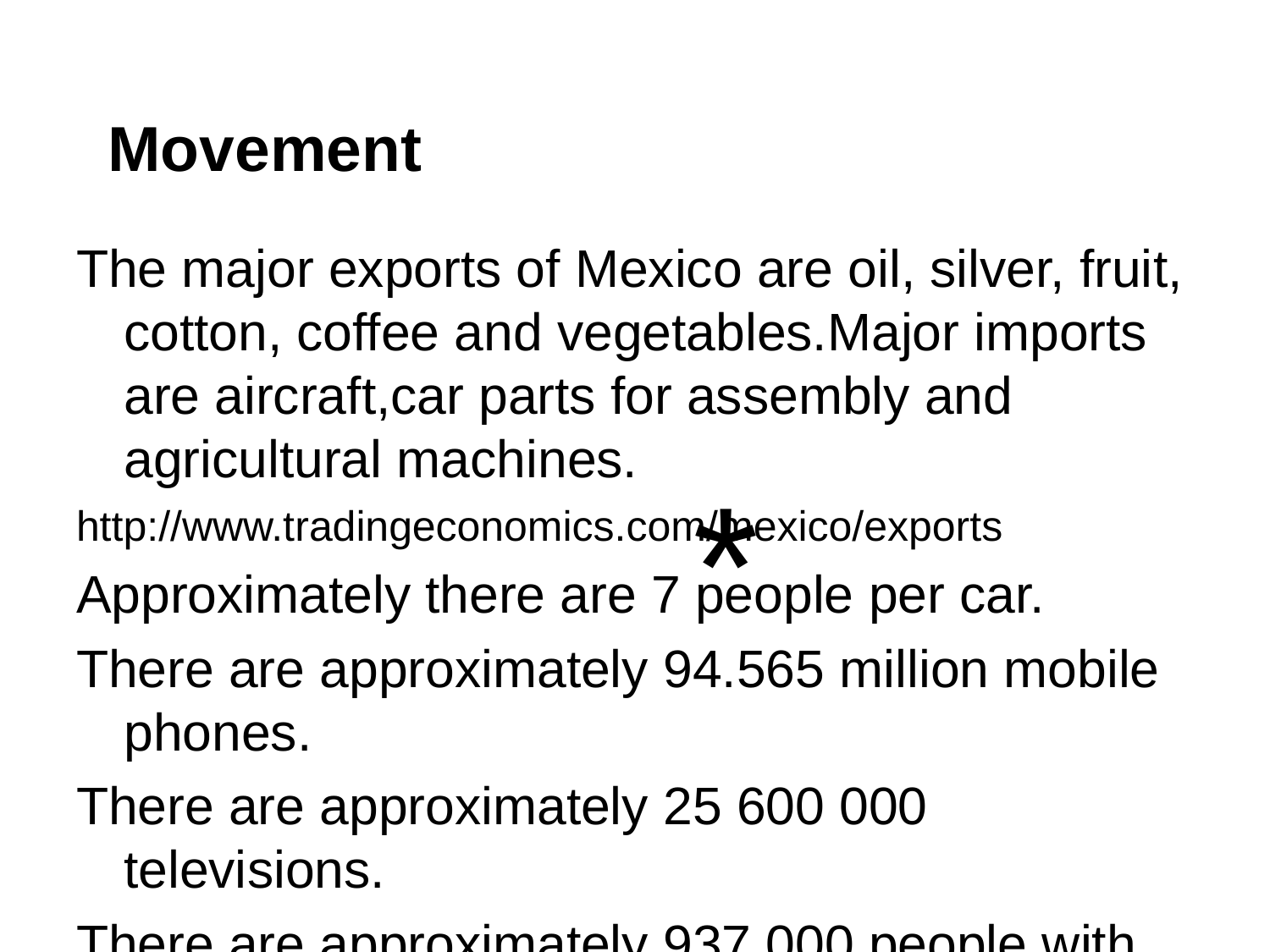

# Movement
The major exports of Mexico are oil, silver, fruit, cotton, coffee and vegetables.Major imports are aircraft,car parts for assembly and agricultural machines.
http://www.tradingeconomics.com/mexico/exports
Approximately there are 7 people per car.
There are approximately 94.565 million mobile phones.
There are approximately 25 600 000 televisions.
There are approximately 937 000 people with broadband access.
*my info is from nationmasters.com

*